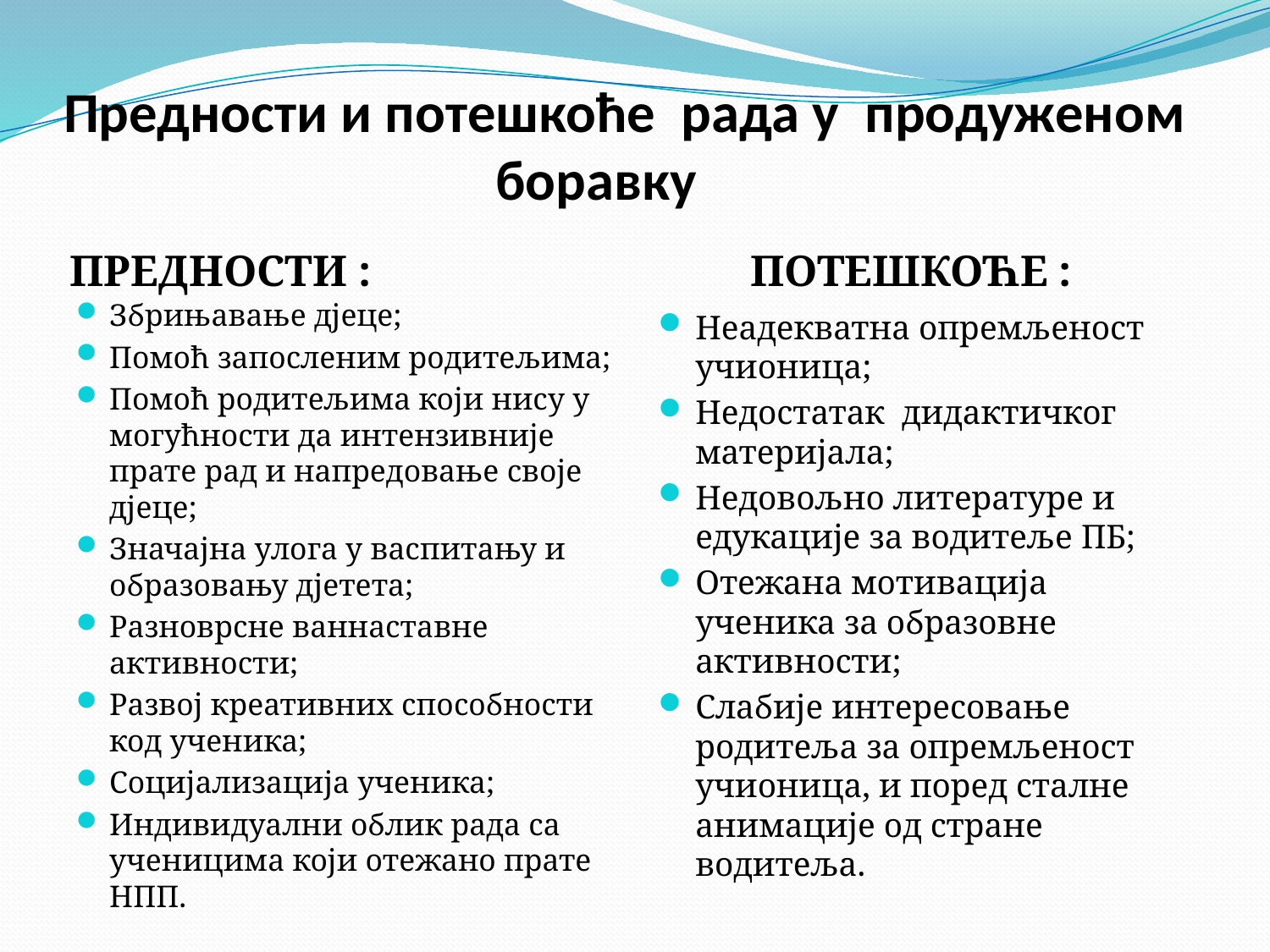

# Предности и потешкоће  рада у  продуженом боравку
         ПОТЕШКОЋЕ :
ПРЕДНОСТИ :
Збрињавање дјеце;
Помоћ запосленим родитељима;
Помоћ родитељима који нису у могућности да интензивније прате рад и напредовање своје дјеце;
Значајна улога у васпитању и образовању дјетета;
Разноврсне ваннаставне активности;
Развој креативних способности код ученика;
Социјализација ученика;
Индивидуални облик рада са ученицима који отежано прате НПП.

Неадекватна опремљеност учионица;
Недостатак  дидактичког материјала;
Недовољно литературе и едукације за водитеље ПБ;
Отежана мотивација ученика за образовне активности;
Слабије интересовање родитеља за опремљеност учионица, и поред сталне анимације од стране водитеља.